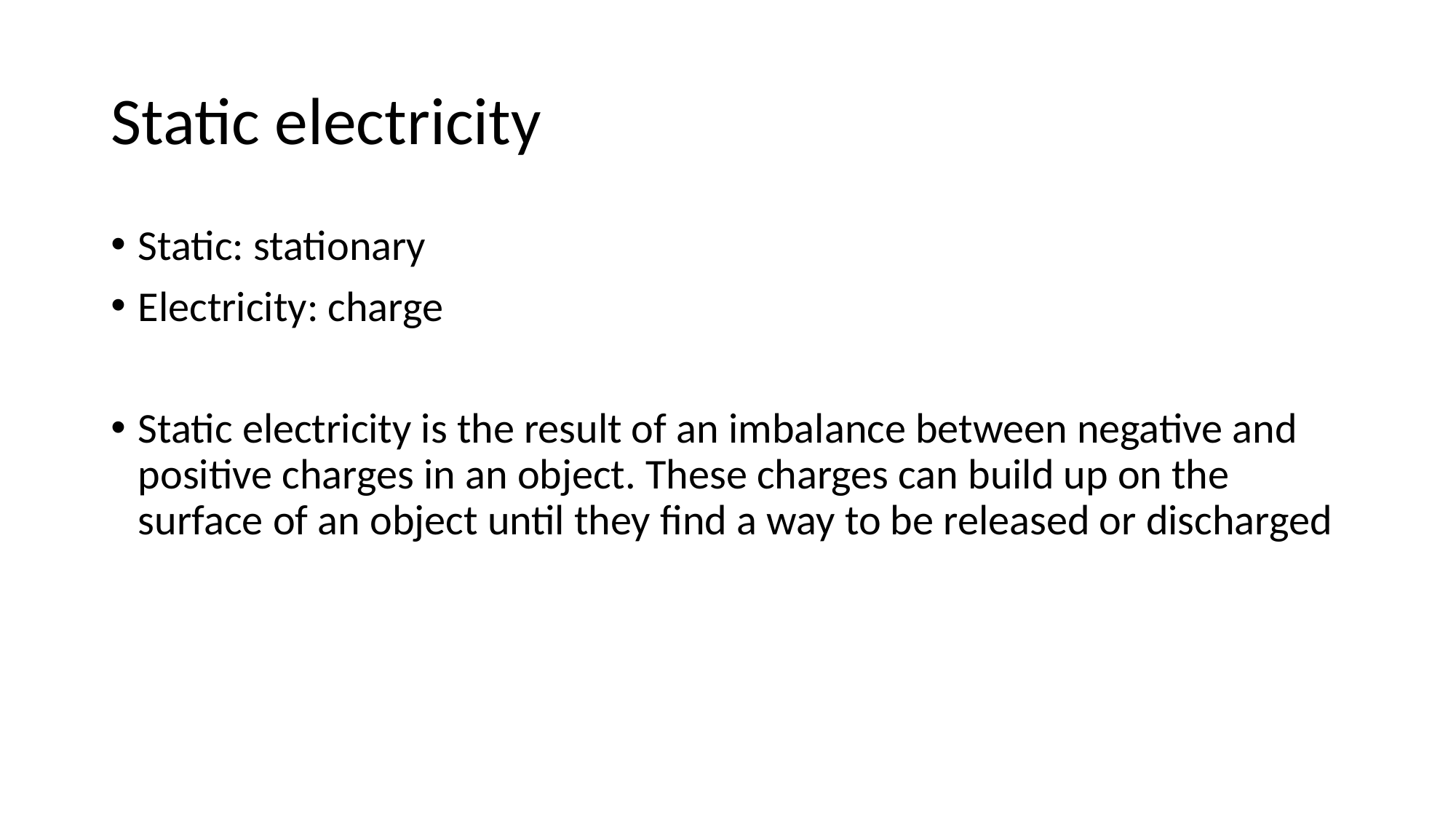

# Static electricity
Static: stationary
Electricity: charge

Static electricity is the result of an imbalance between negative and positive charges in an object. These charges can build up on the surface of an object until they find a way to be released or discharged